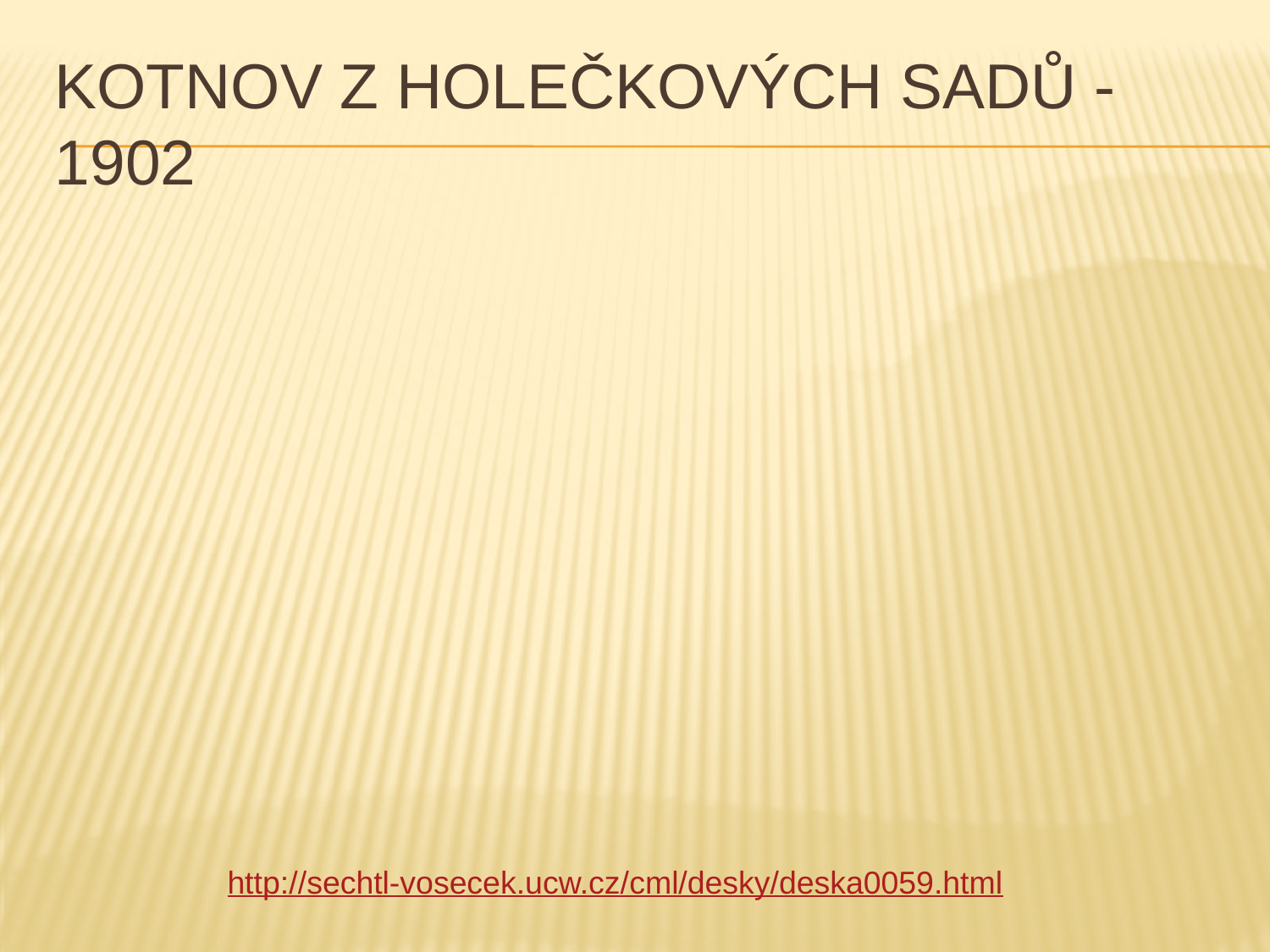

# Kotnov z Holečkových sadů - 1902

http://sechtl-vosecek.ucw.cz/cml/desky/deska0059.html